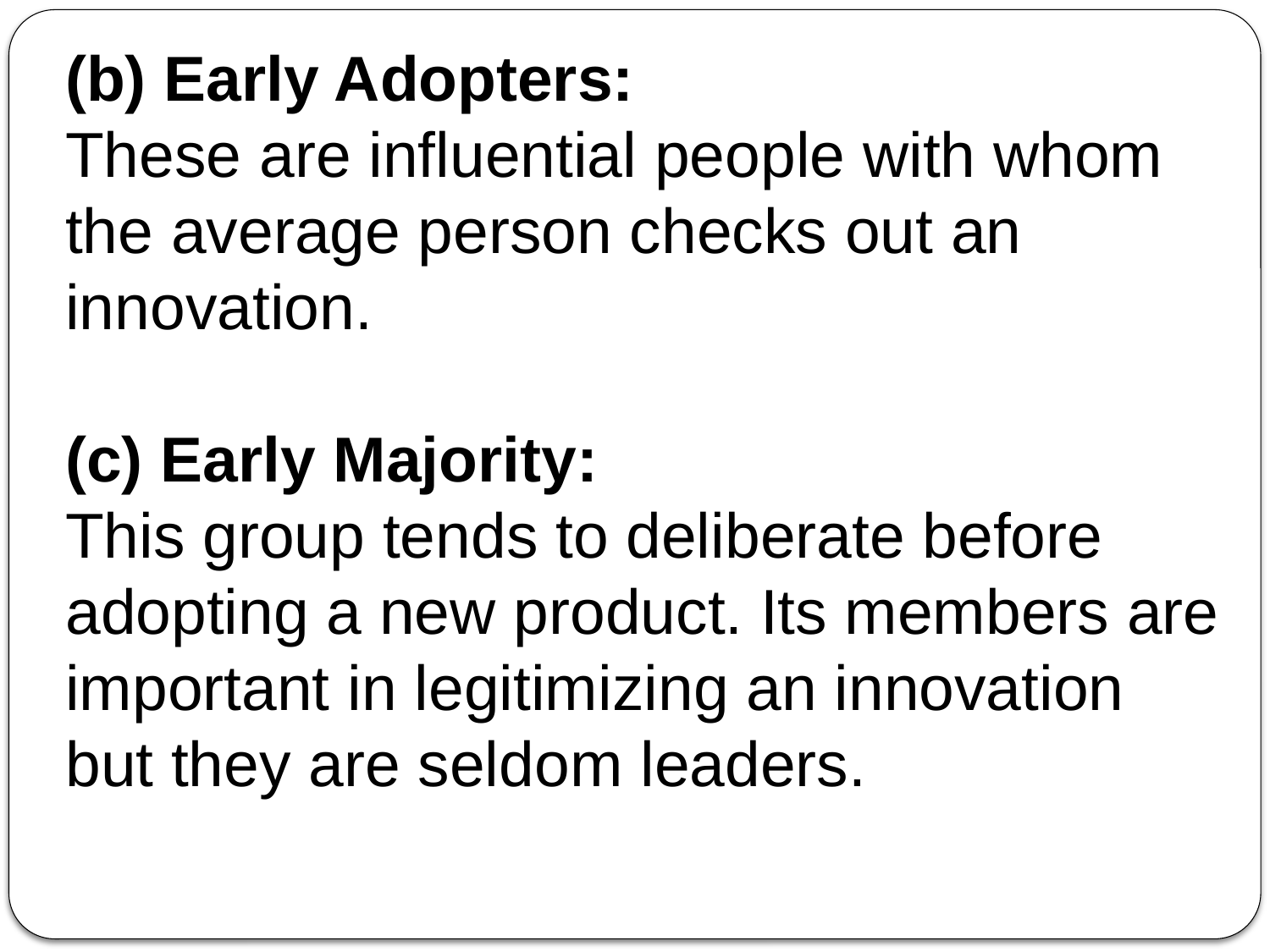

(b) Early Adopters:
These are influential people with whom the average person checks out an innovation.

(c) Early Majority:
This group tends to deliberate before adopting a new product. Its members are important in legitimizing an innovation but they are seldom leaders.